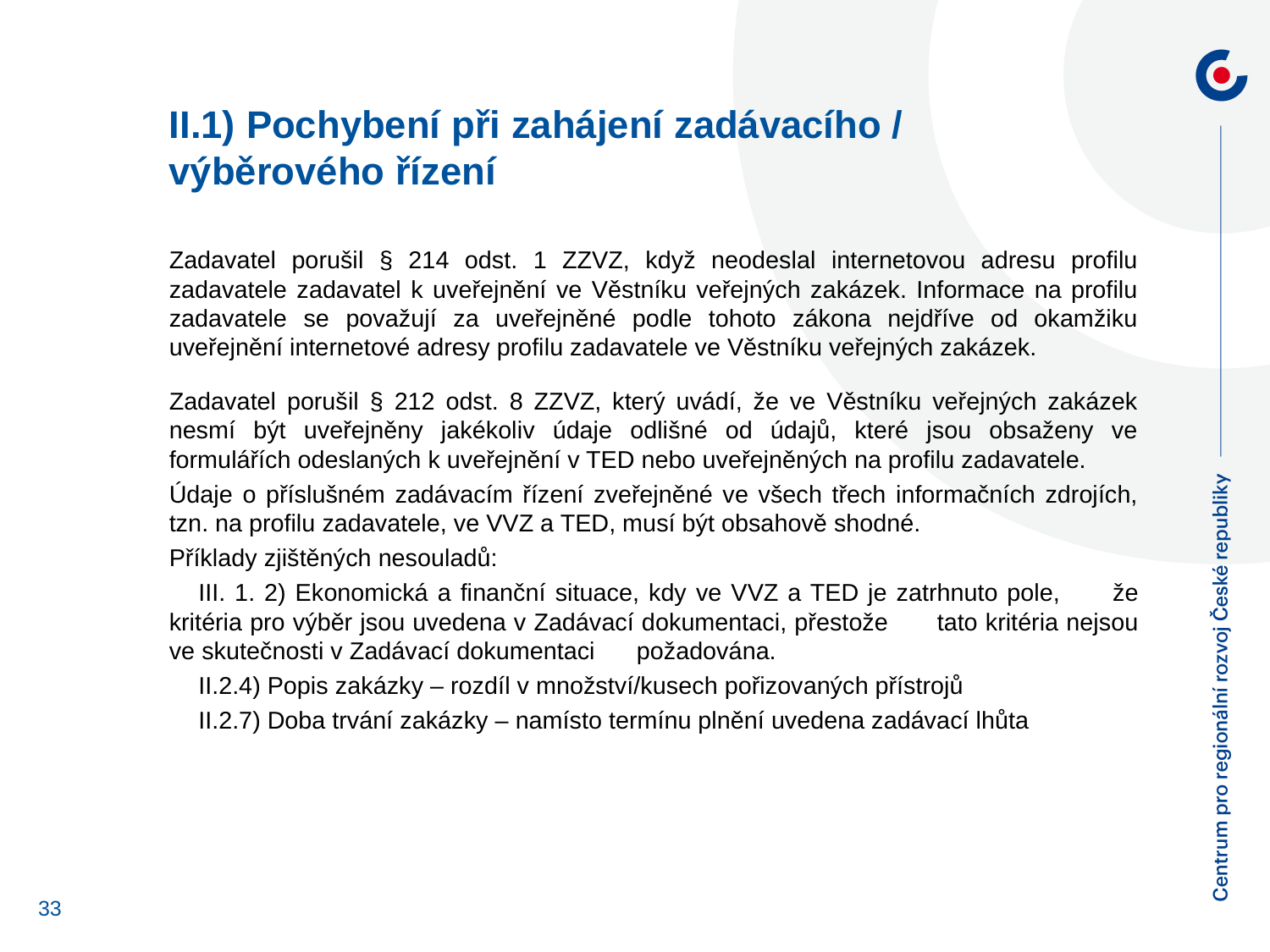

II.1) Pochybení při zahájení zadávacího / výběrového řízení
Zadavatel porušil § 214 odst. 1 ZZVZ, když neodeslal internetovou adresu profilu zadavatele zadavatel k uveřejnění ve Věstníku veřejných zakázek. Informace na profilu zadavatele se považují za uveřejněné podle tohoto zákona nejdříve od okamžiku uveřejnění internetové adresy profilu zadavatele ve Věstníku veřejných zakázek.

Zadavatel porušil § 212 odst. 8 ZZVZ, který uvádí, že ve Věstníku veřejných zakázek nesmí být uveřejněny jakékoliv údaje odlišné od údajů, které jsou obsaženy ve formulářích odeslaných k uveřejnění v TED nebo uveřejněných na profilu zadavatele.
Údaje o příslušném zadávacím řízení zveřejněné ve všech třech informačních zdrojích, tzn. na profilu zadavatele, ve VVZ a TED, musí být obsahově shodné.
Příklady zjištěných nesouladů:
	III. 1. 2) Ekonomická a finanční situace, kdy ve VVZ a TED je zatrhnuto pole, 		že kritéria pro výběr jsou uvedena v Zadávací dokumentaci, přestože 			tato kritéria nejsou ve skutečnosti v Zadávací dokumentaci 					požadována.
	II.2.4) Popis zakázky – rozdíl v množství/kusech pořizovaných přístrojů
	II.2.7) Doba trvání zakázky – namísto termínu plnění uvedena zadávací lhůta

33